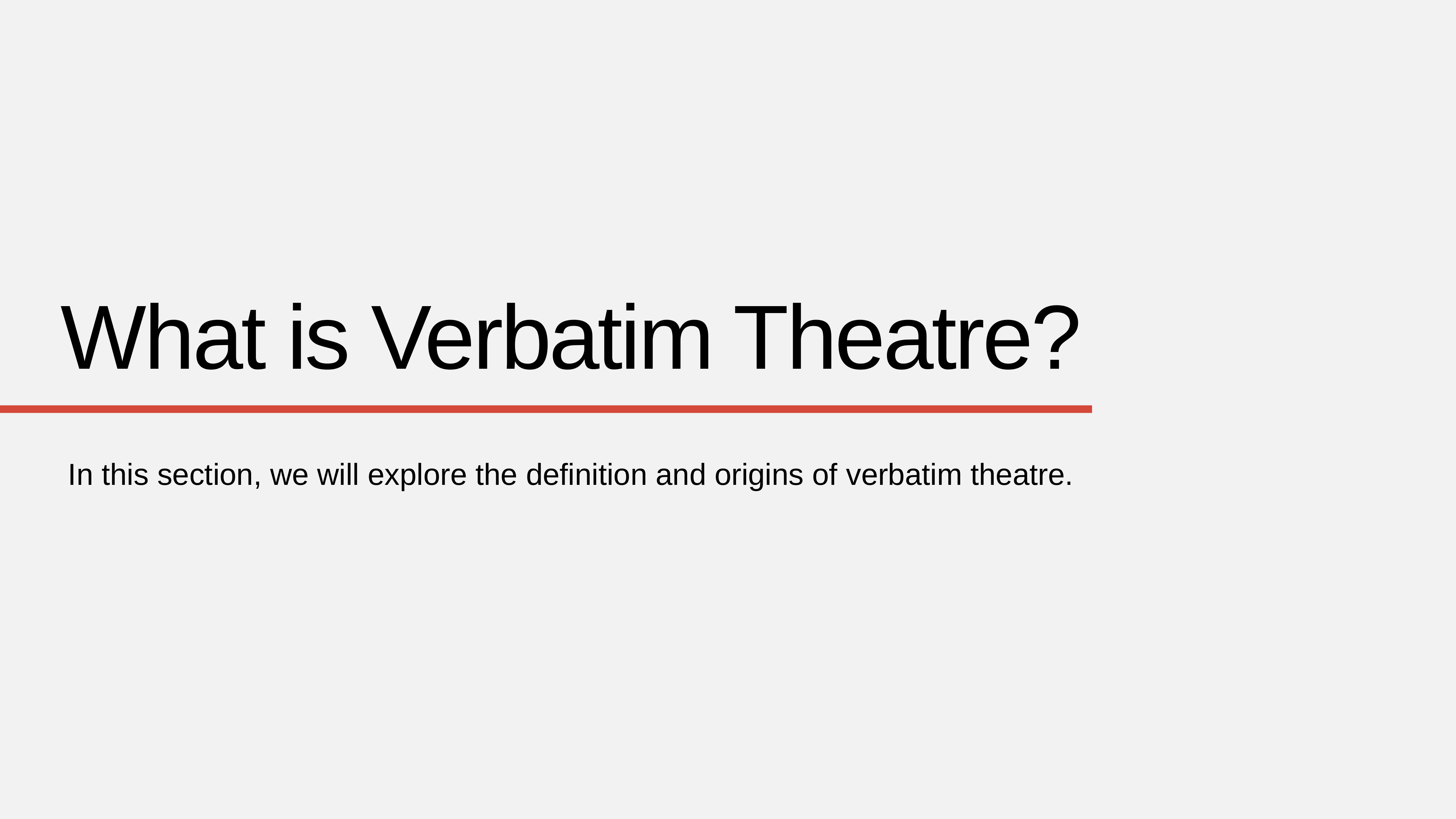

# What is Verbatim Theatre?
In this section, we will explore the definition and origins of verbatim theatre.